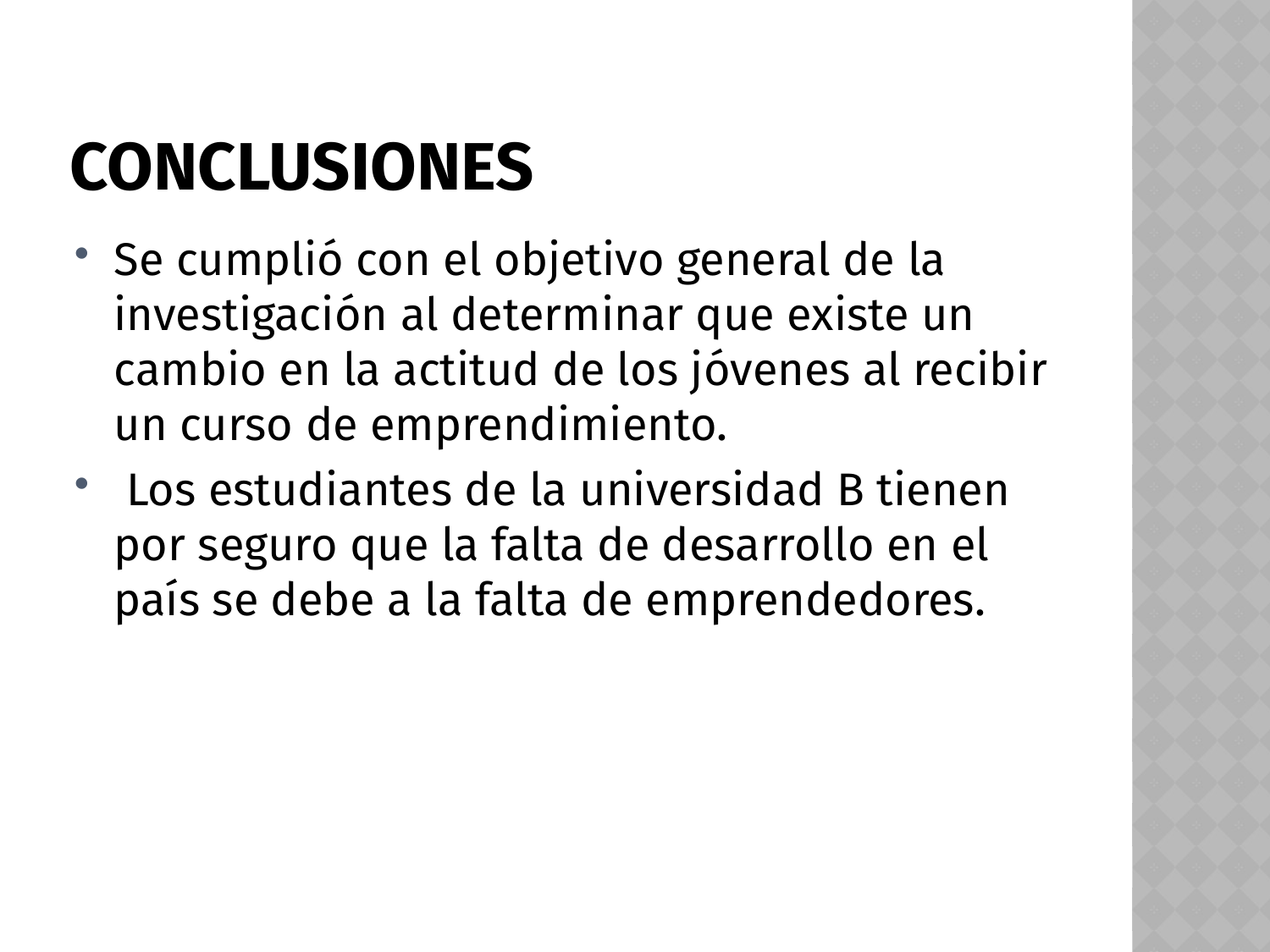

# Conclusiones
Se cumplió con el objetivo general de la investigación al determinar que existe un cambio en la actitud de los jóvenes al recibir un curso de emprendimiento.
 Los estudiantes de la universidad B tienen por seguro que la falta de desarrollo en el país se debe a la falta de emprendedores.